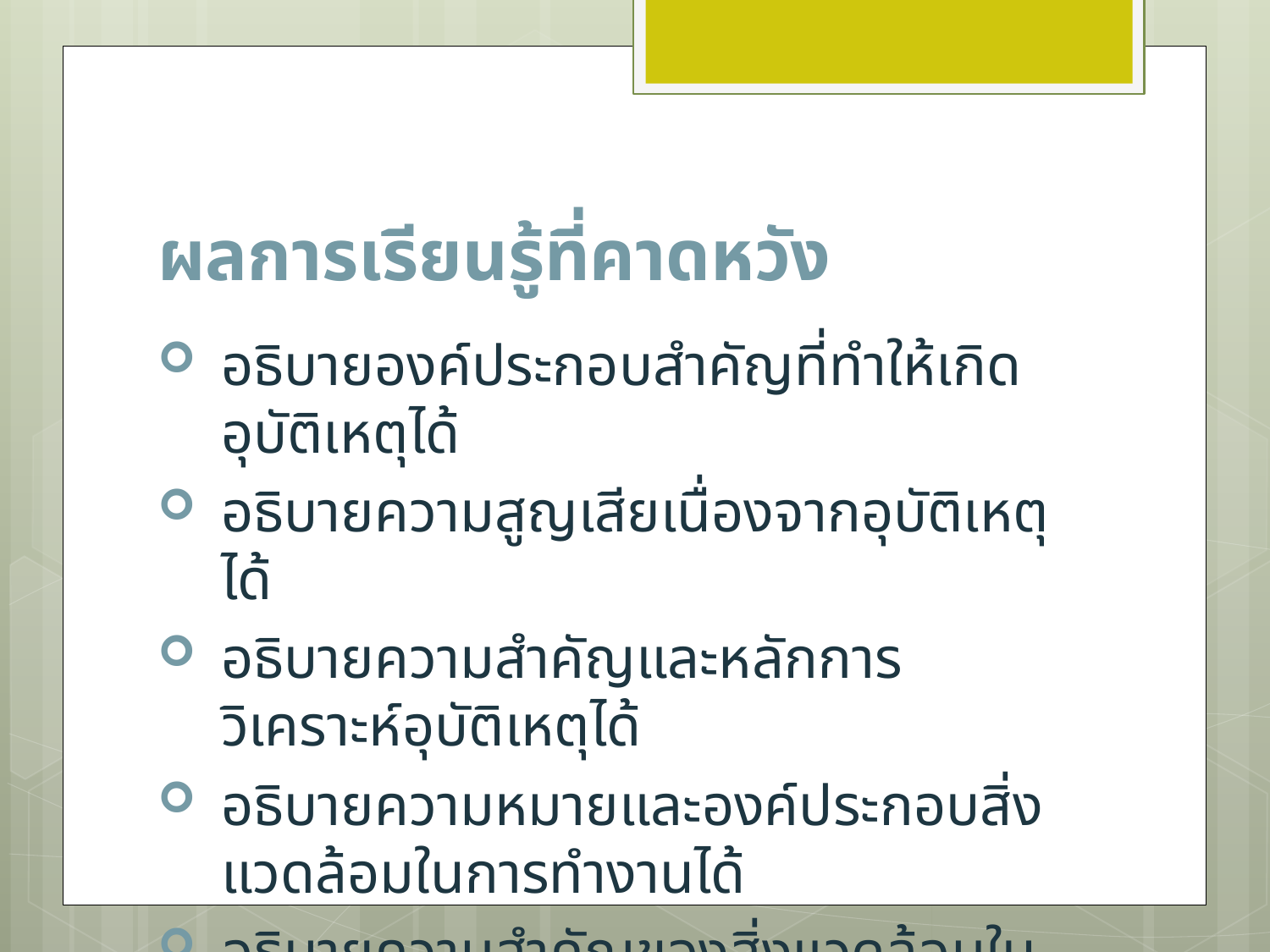

# ผลการเรียนรู้ที่คาดหวัง
อธิบายองค์ประกอบสำคัญที่ทำให้เกิดอุบัติเหตุได้
อธิบายความสูญเสียเนื่องจากอุบัติเหตุได้
อธิบายความสำคัญและหลักการวิเคราะห์อุบัติเหตุได้
อธิบายความหมายและองค์ประกอบสิ่งแวดล้อมในการทำงานได้
อธิบายความสำคัญของสิ่งแวดล้อมในการทำงานได้